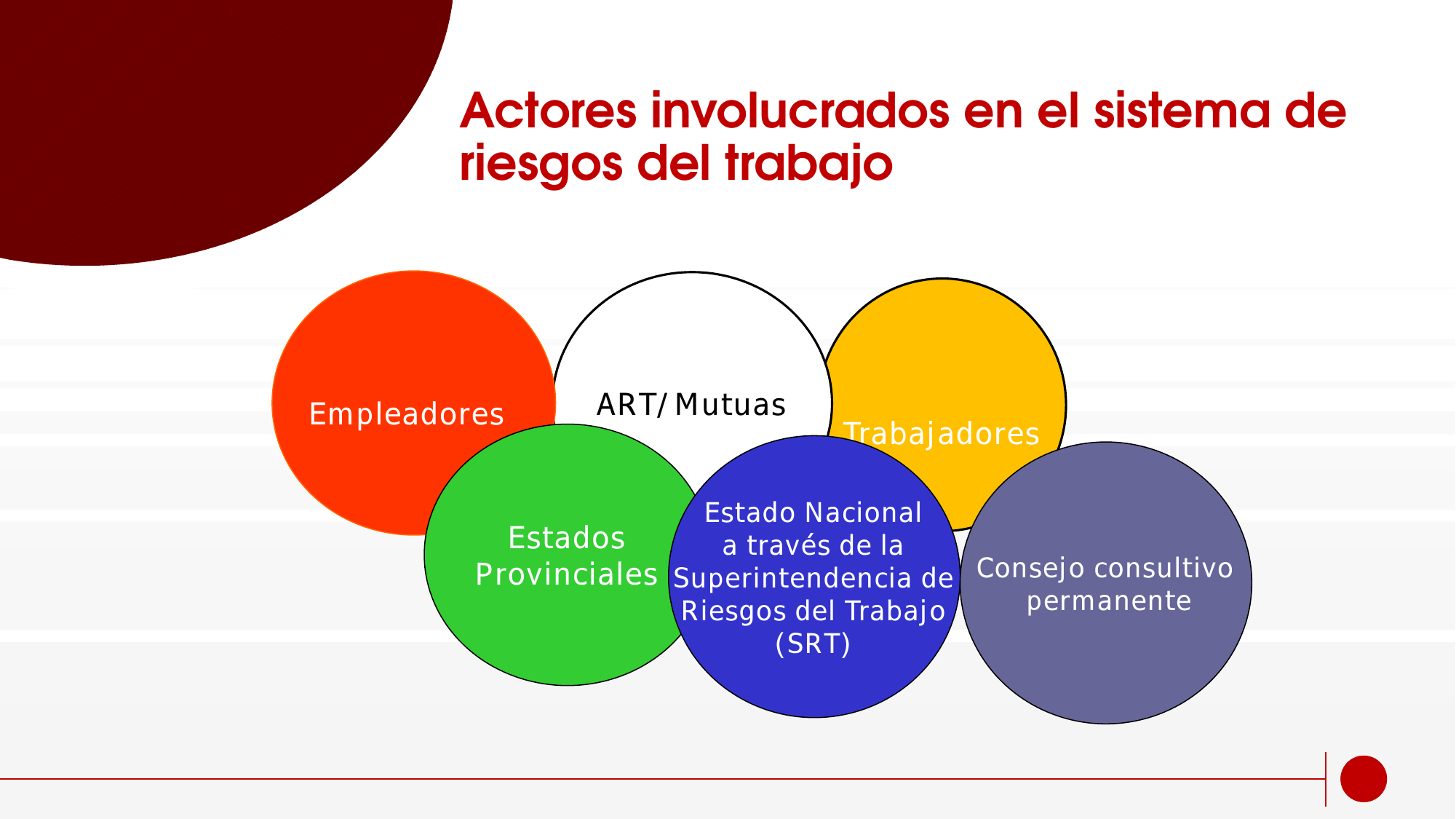

Actores involucrados en el sistema de riesgos del trabajo
Empleadores

ART/Mutuas

Trabajadores

Estados
Provinciales
Estado Nacional
a través de la
Superintendencia de
Riesgos del Trabajo
(SRT)
Consejo consultivo
 permanente